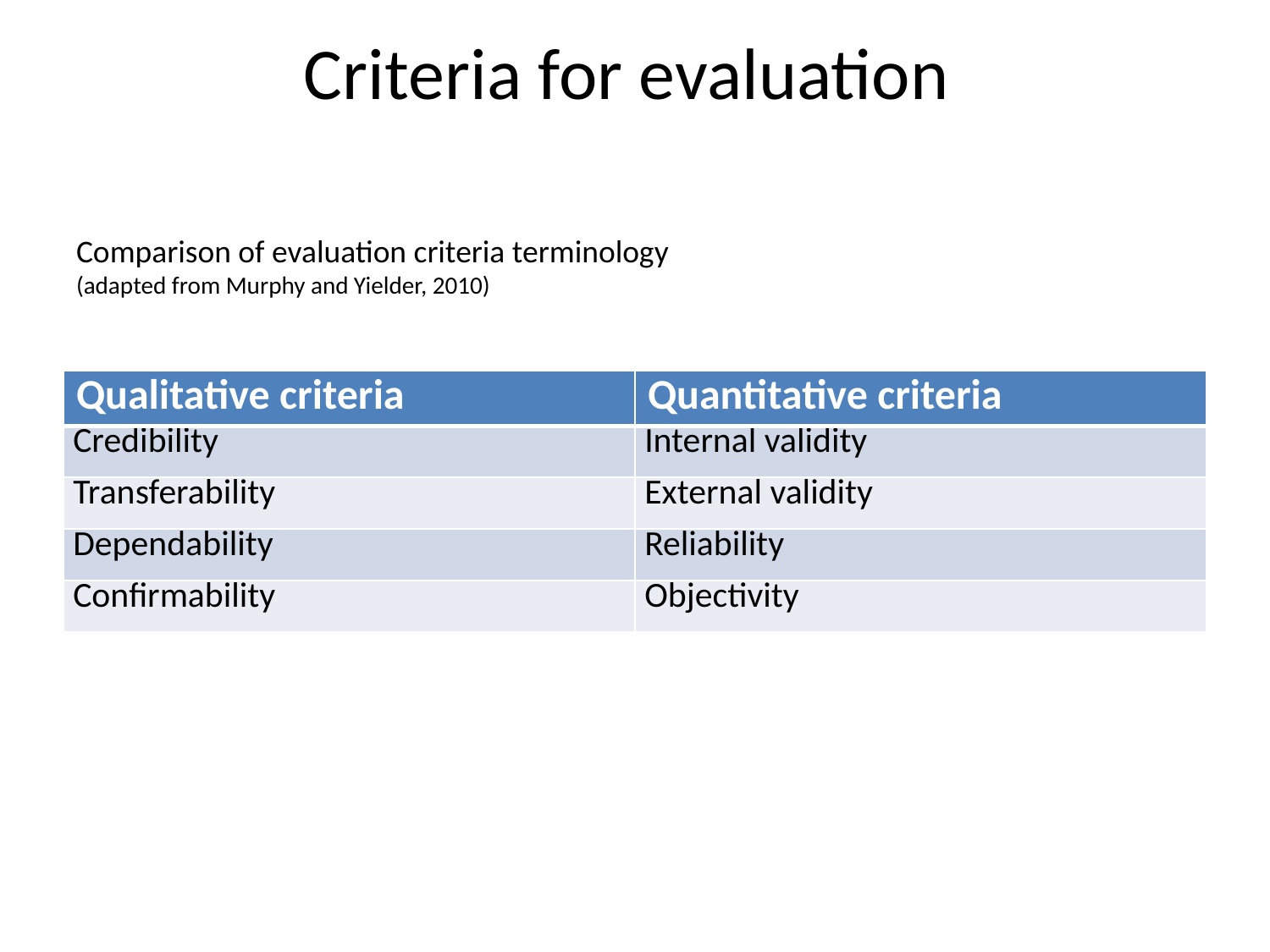

Criteria for evaluation
# Comparison of evaluation criteria terminology (adapted from Murphy and Yielder, 2010)
| Qualitative criteria | Quantitative criteria |
| --- | --- |
| Credibility | Internal validity |
| Transferability | External validity |
| Dependability | Reliability |
| Confirmability | Objectivity |